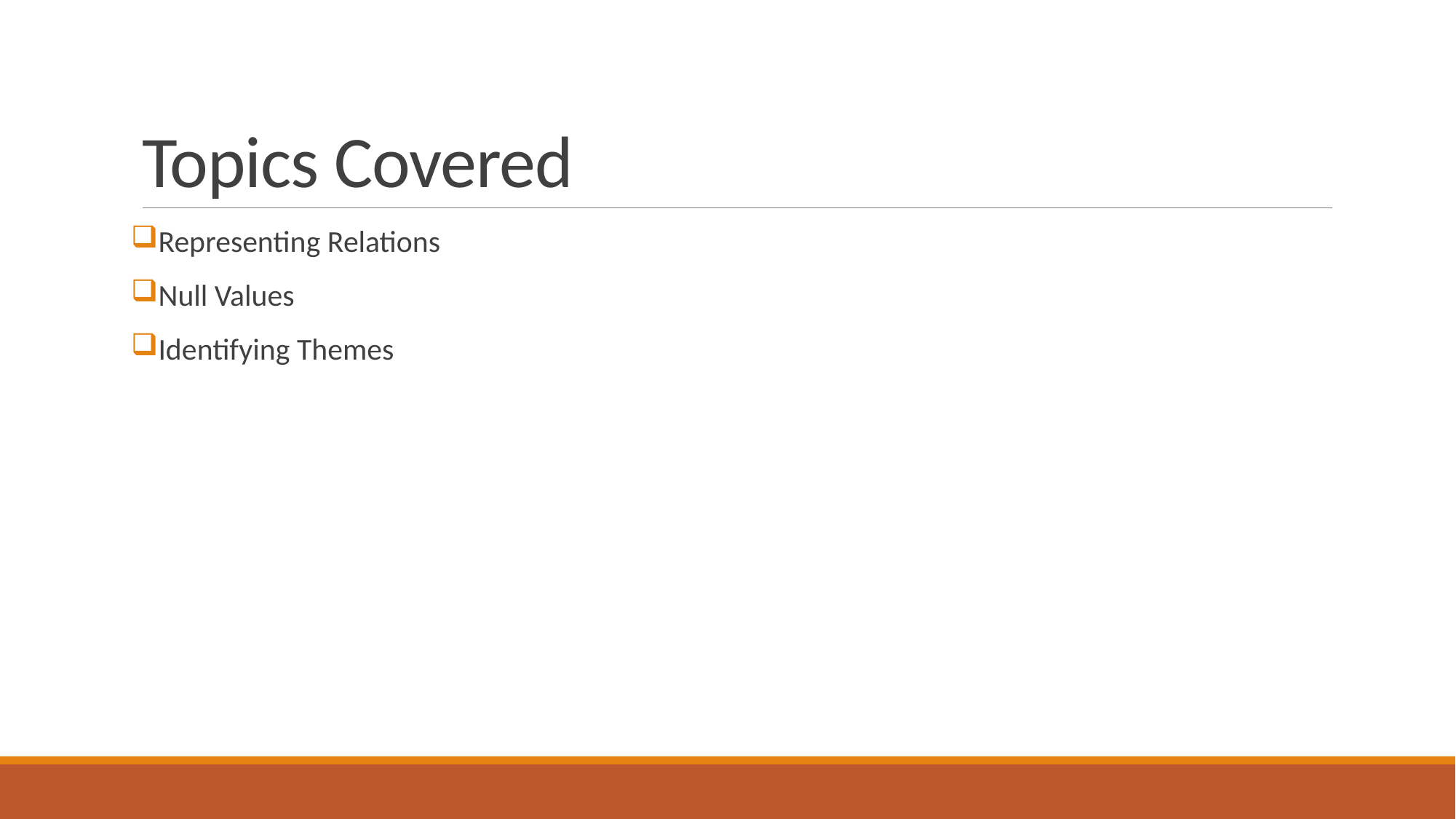

# Topics Covered
Representing Relations
Null Values
Identifying Themes